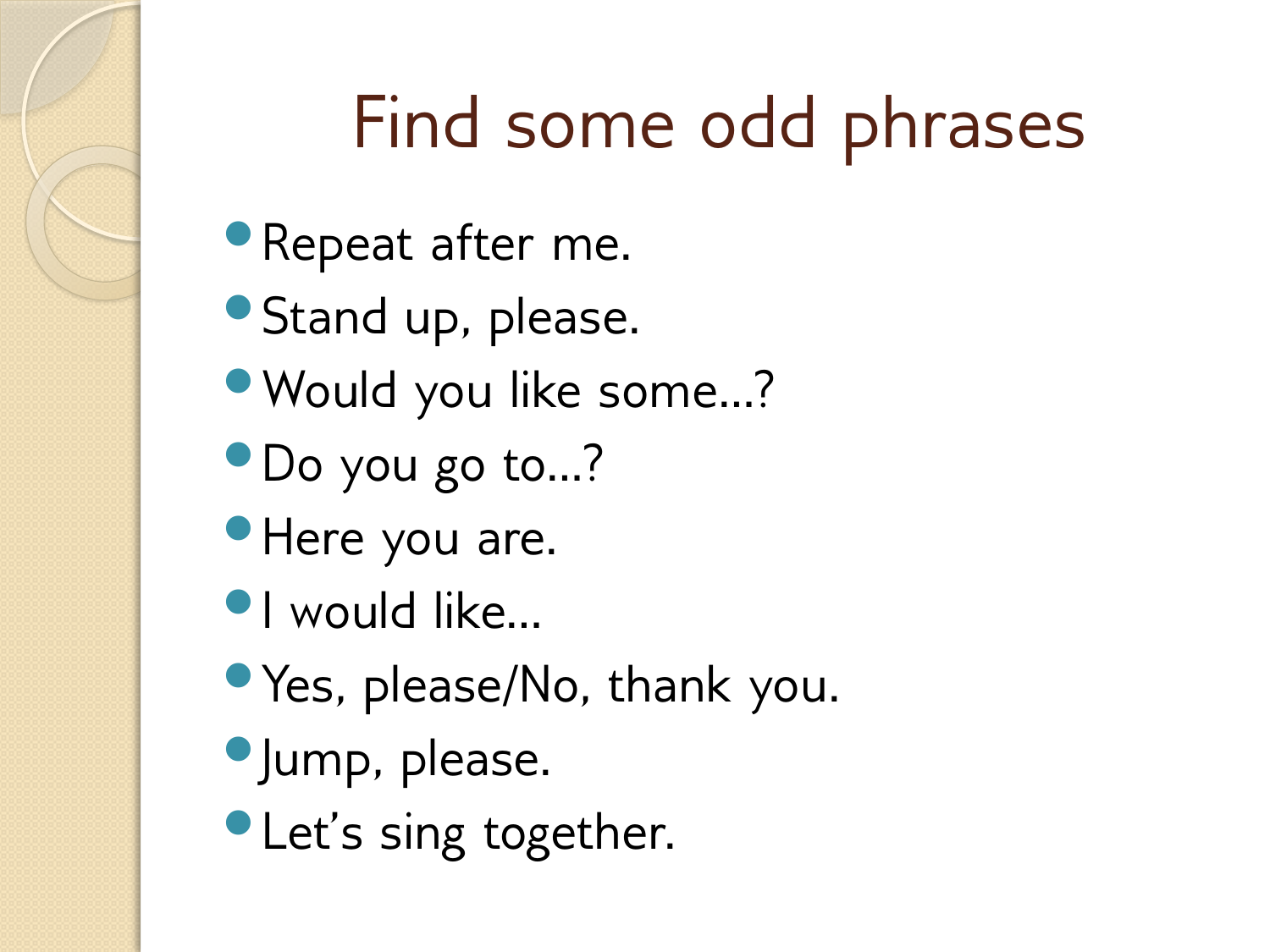

# Find some odd phrases
Repeat after me.
Stand up, please.
Would you like some…?
Do you go to…?
Here you are.
I would like…
Yes, please/No, thank you.
Jump, please.
Let’s sing together.